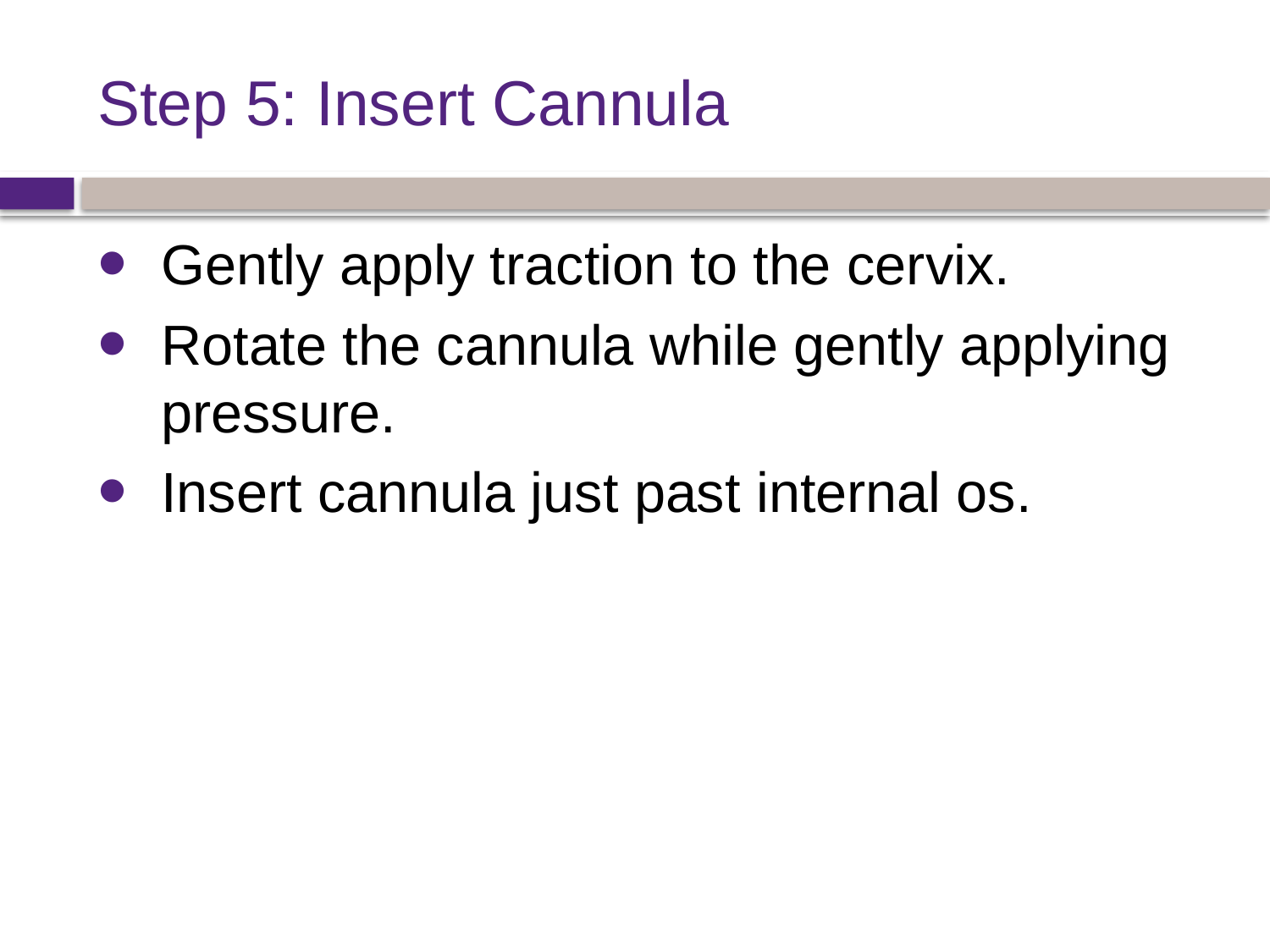

# Step 5: Insert Cannula
Gently apply traction to the cervix.
Rotate the cannula while gently applying pressure.
Insert cannula just past internal os.